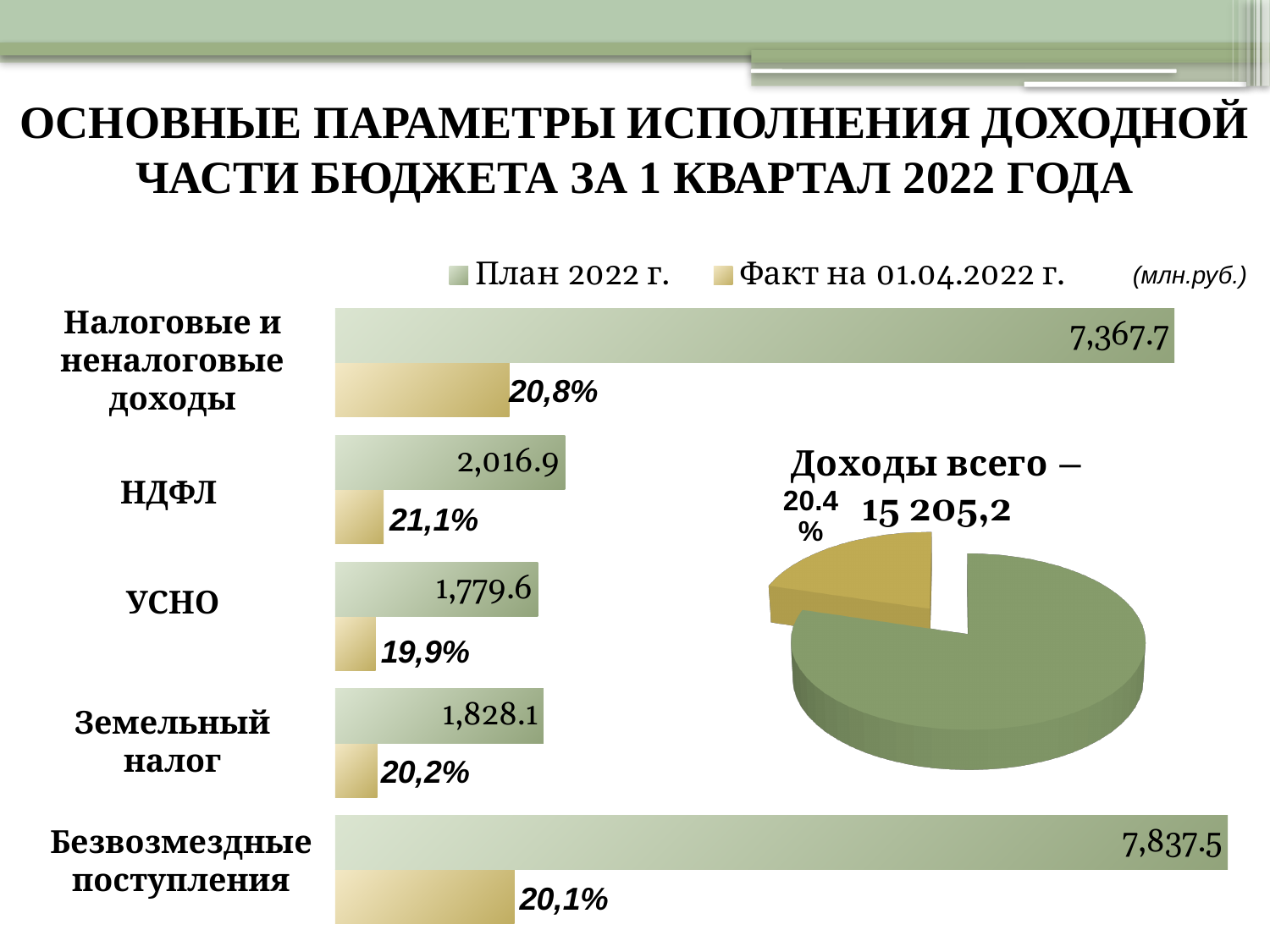

ОСНОВНЫЕ ПАРАМЕТРЫ ИСПОЛНЕНИЯ ДОХОДНОЙ ЧАСТИ БЮДЖЕТА ЗА 1 КВАРТАЛ 2022 ГОДА

### Chart

| Category | Факт на 01.04.2022 г. | План 2022 г. |
|---|---|---|
| Безвозмездные поступления | 1574.2 | 7837.5 |
| Земельный налог | 369.4 | 1828.1 |
| УСНО | 354.9 | 1779.6 |
| НДФЛ | 425.9 | 2016.9 |
| Налоговые и неналоговые доходы | 1529.1 | 7367.7 |
(млн.руб.)
Налоговые и неналоговые доходы

[unsupported chart]

НДФЛ
УСНО
Земельный налог
Безвозмездные поступления